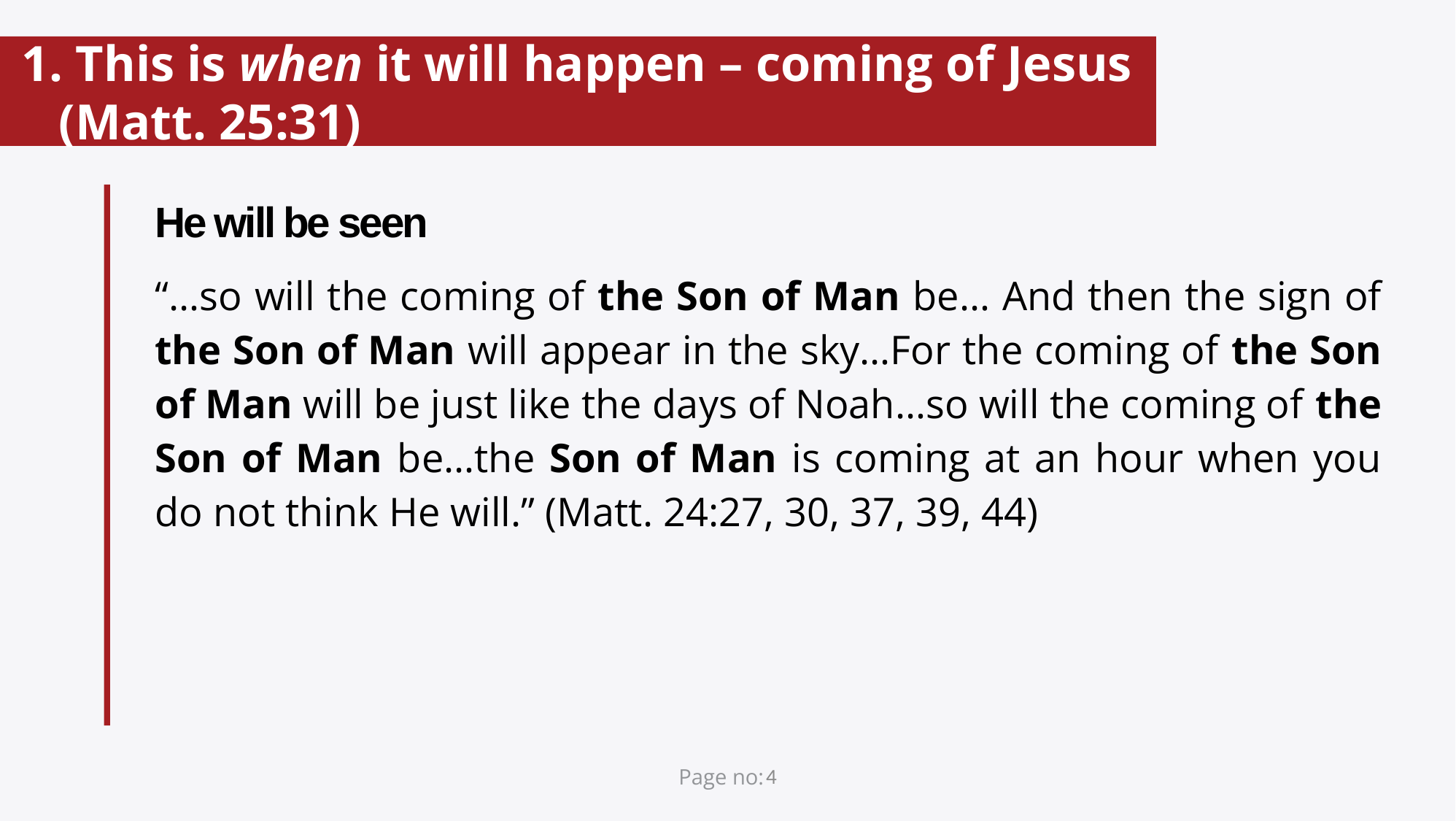

# 1. This is when it will happen – coming of Jesus (Matt. 25:31)
He will be seen
“…so will the coming of the Son of Man be… And then the sign of the Son of Man will appear in the sky…For the coming of the Son of Man will be just like the days of Noah…so will the coming of the Son of Man be…the Son of Man is coming at an hour when you do not think He will.” (Matt. 24:27, 30, 37, 39, 44)